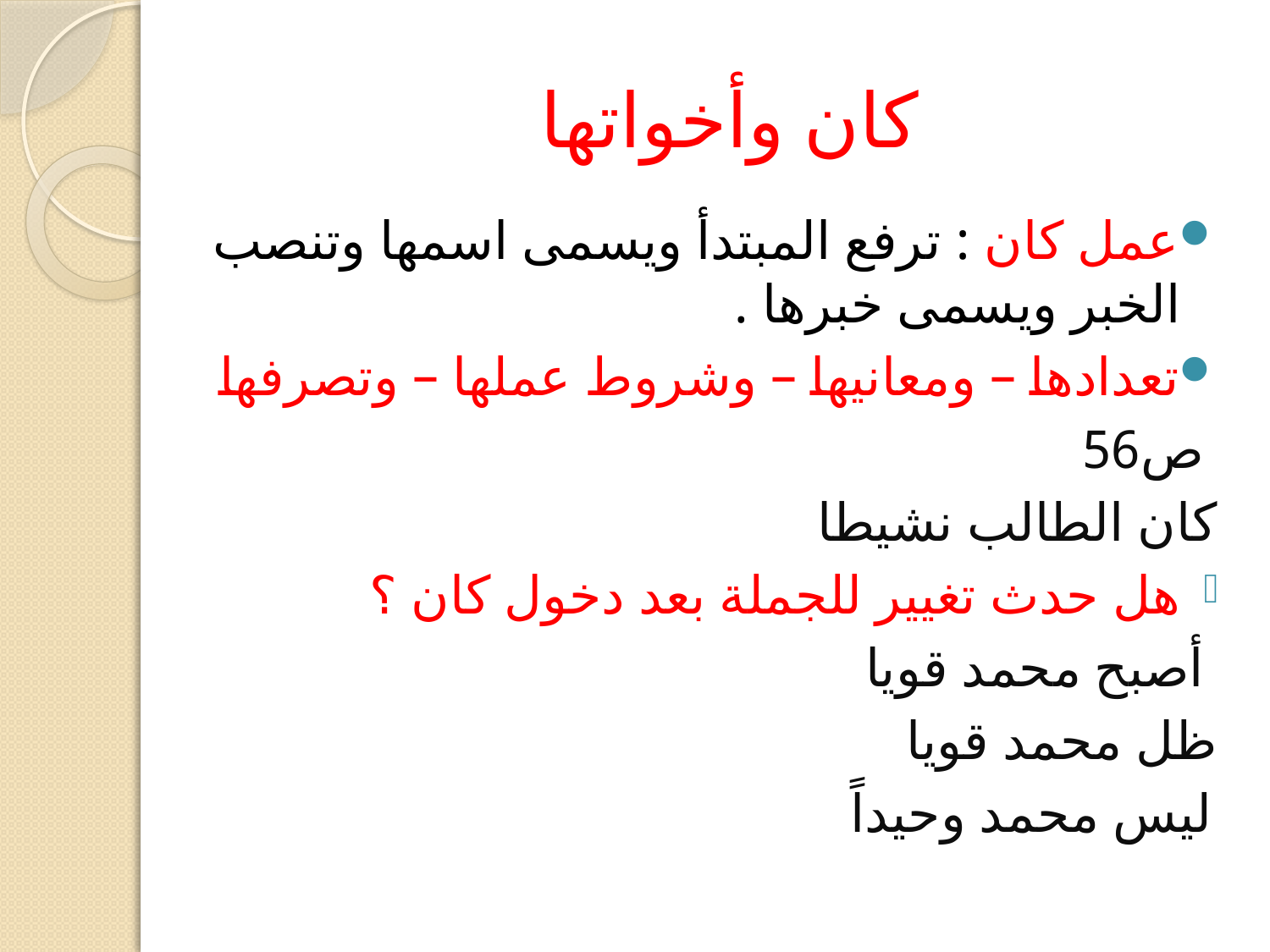

# كان وأخواتها
عمل كان : ترفع المبتدأ ويسمى اسمها وتنصب الخبر ويسمى خبرها .
تعدادها – ومعانيها – وشروط عملها – وتصرفها
 ص56
كان الطالب نشيطا
هل حدث تغيير للجملة بعد دخول كان ؟
 أصبح محمد قويا
ظل محمد قويا
ليس محمد وحيداً